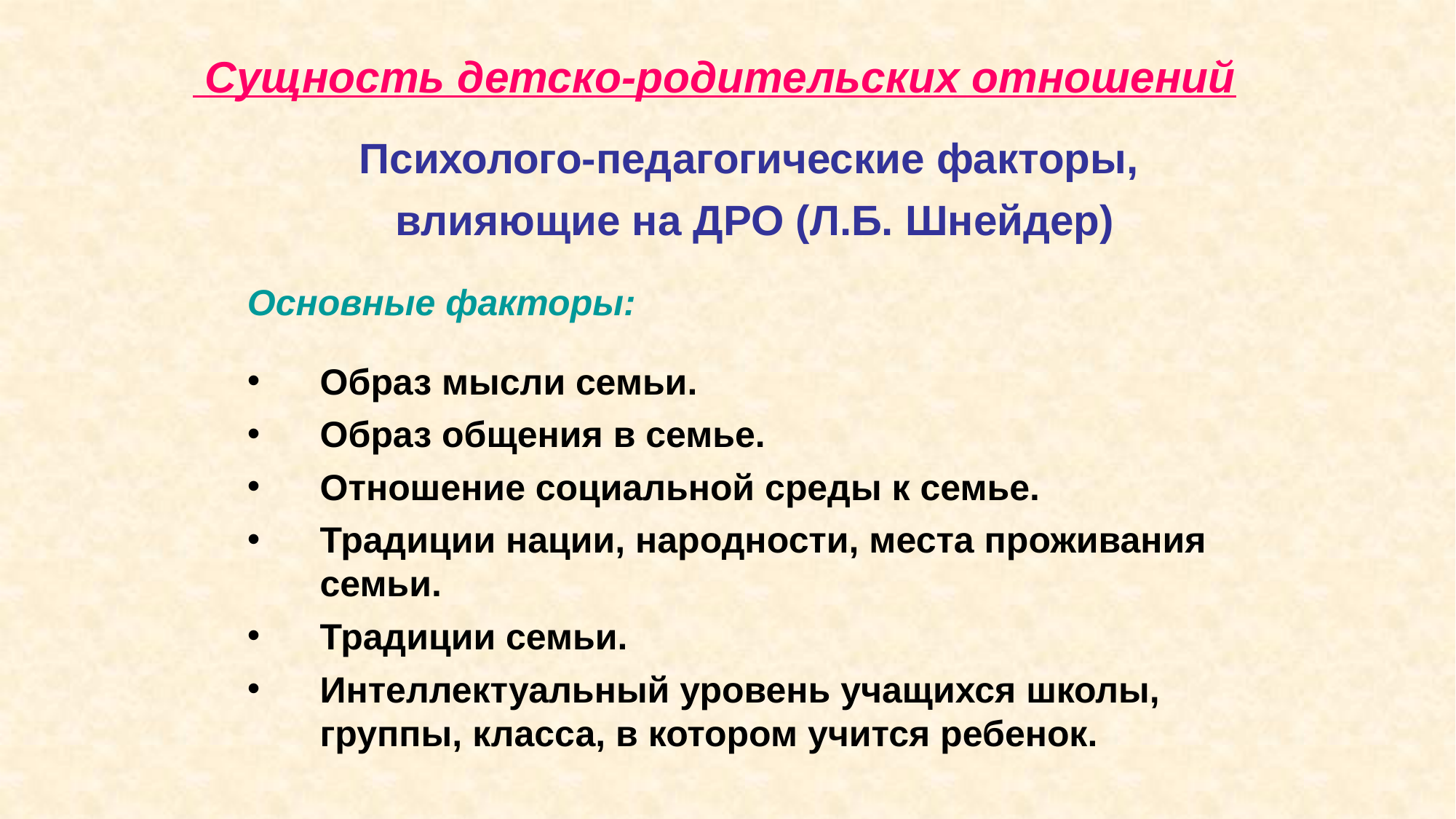

# Сущность детско-родительских отношений
Психолого-педагогические факторы,
влияющие на ДРО (Л.Б. Шнейдер)

Основные факторы:

Образ мысли семьи.
Образ общения в семье.
Отношение социальной среды к семье.
Традиции нации, народности, места проживания семьи.
Традиции семьи.
Интеллектуальный уровень учащихся школы, группы, класса, в котором учится ребенок.